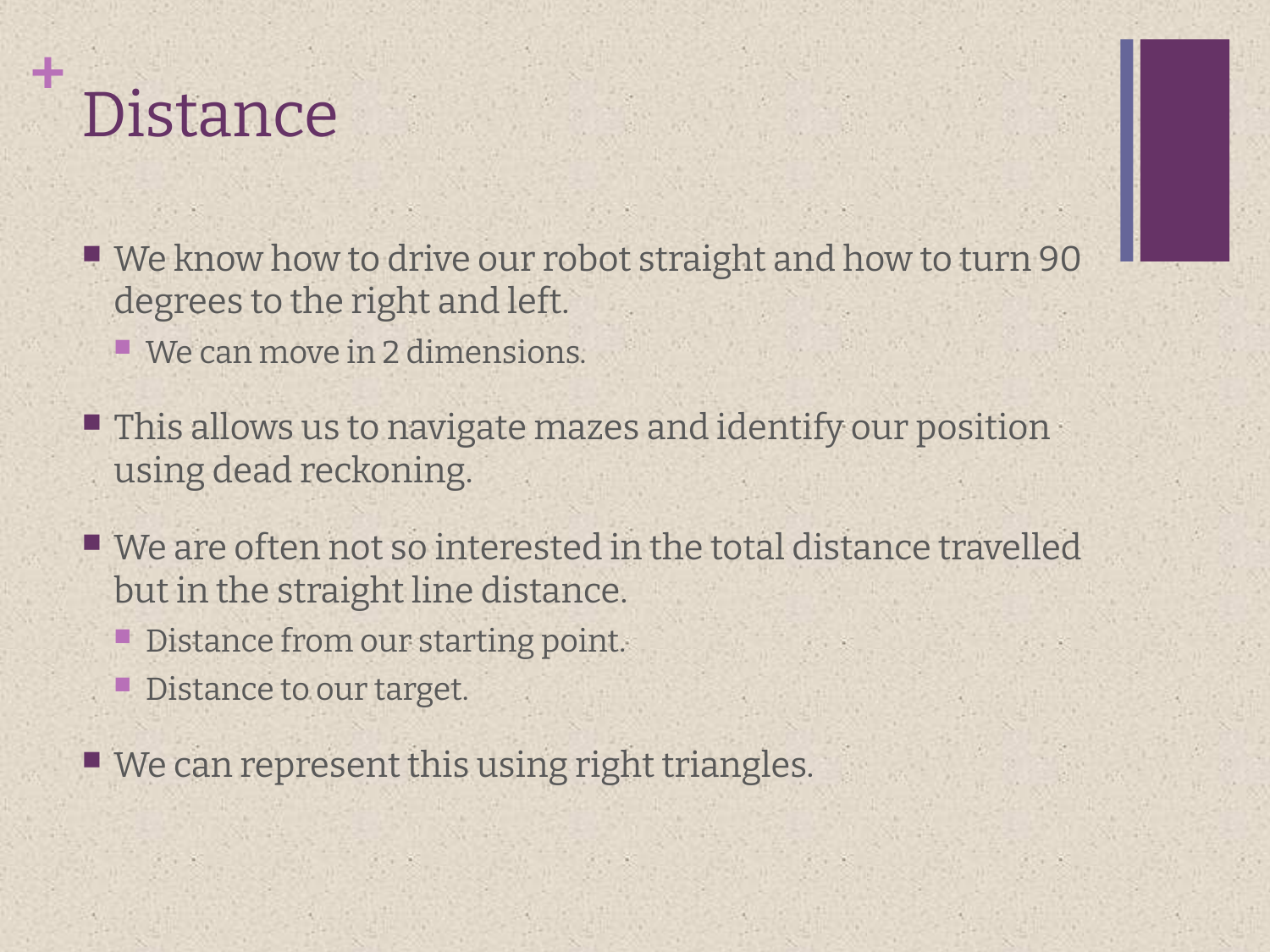

# Distance
We know how to drive our robot straight and how to turn 90 degrees to the right and left.
We can move in 2 dimensions.
This allows us to navigate mazes and identify our position using dead reckoning.
We are often not so interested in the total distance travelled but in the straight line distance.
Distance from our starting point.
Distance to our target.
We can represent this using right triangles.